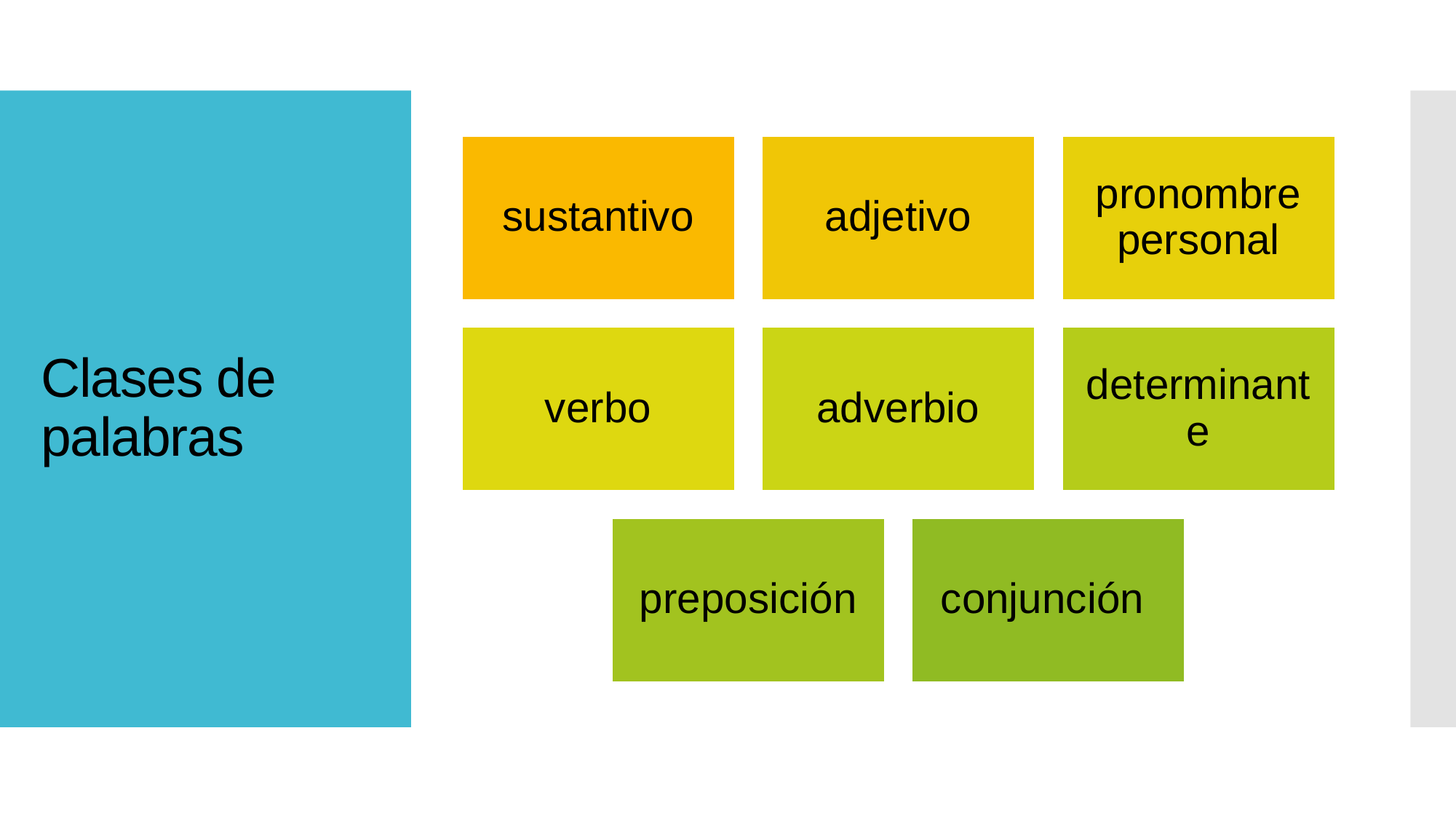

sustantivo
adjetivo
pronombre personal
verbo
adverbio
determinante
preposición
conjunción
# Clases de palabras